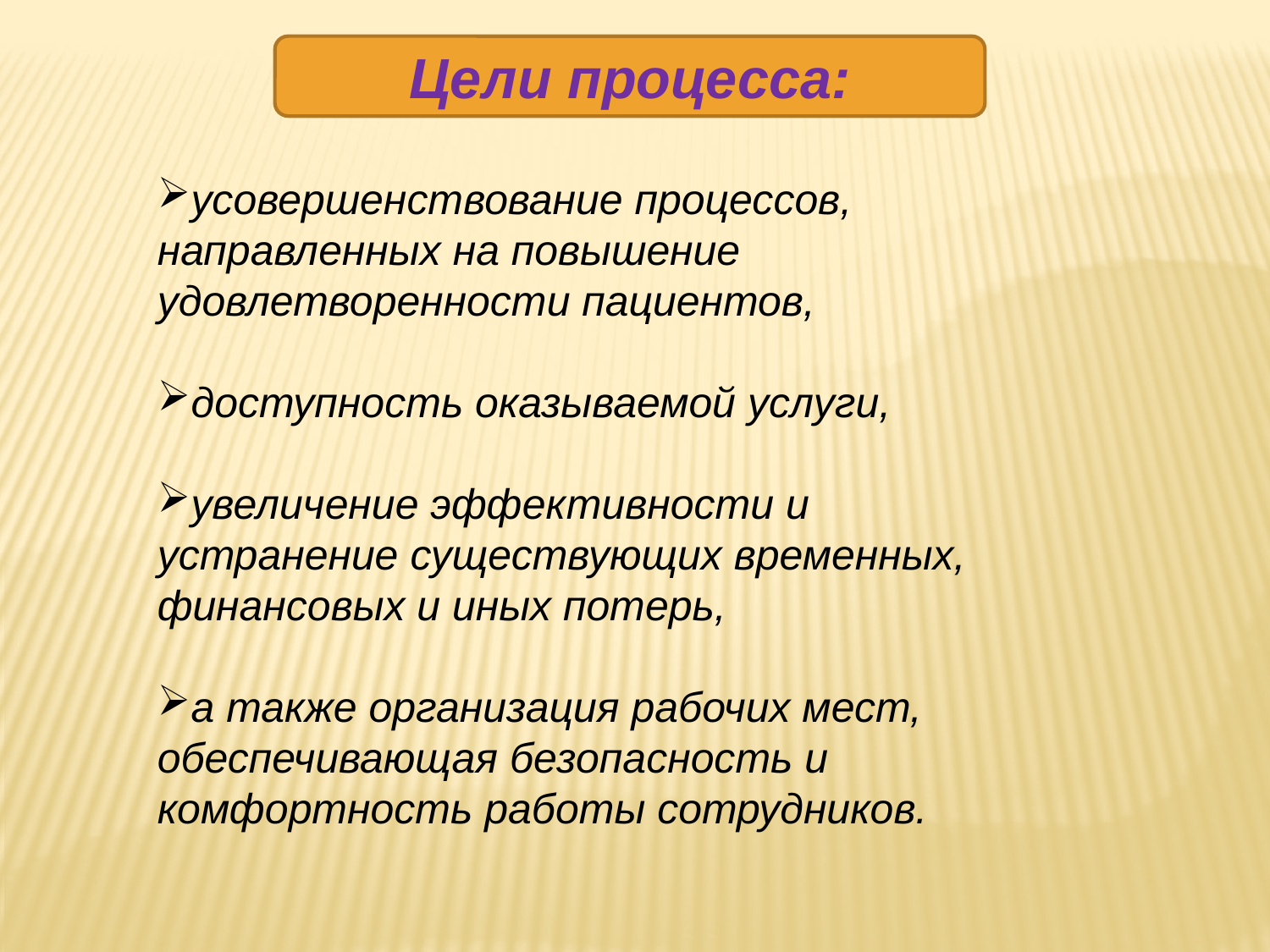

Цели процесса:
усовершенствование процессов, направленных на повышение удовлетворенности пациентов,

доступность оказываемой услуги,

увеличение эффективности и устранение существующих временных, финансовых и иных потерь,

а также организация рабочих мест, обеспечивающая безопасность и комфортность работы сотрудников.